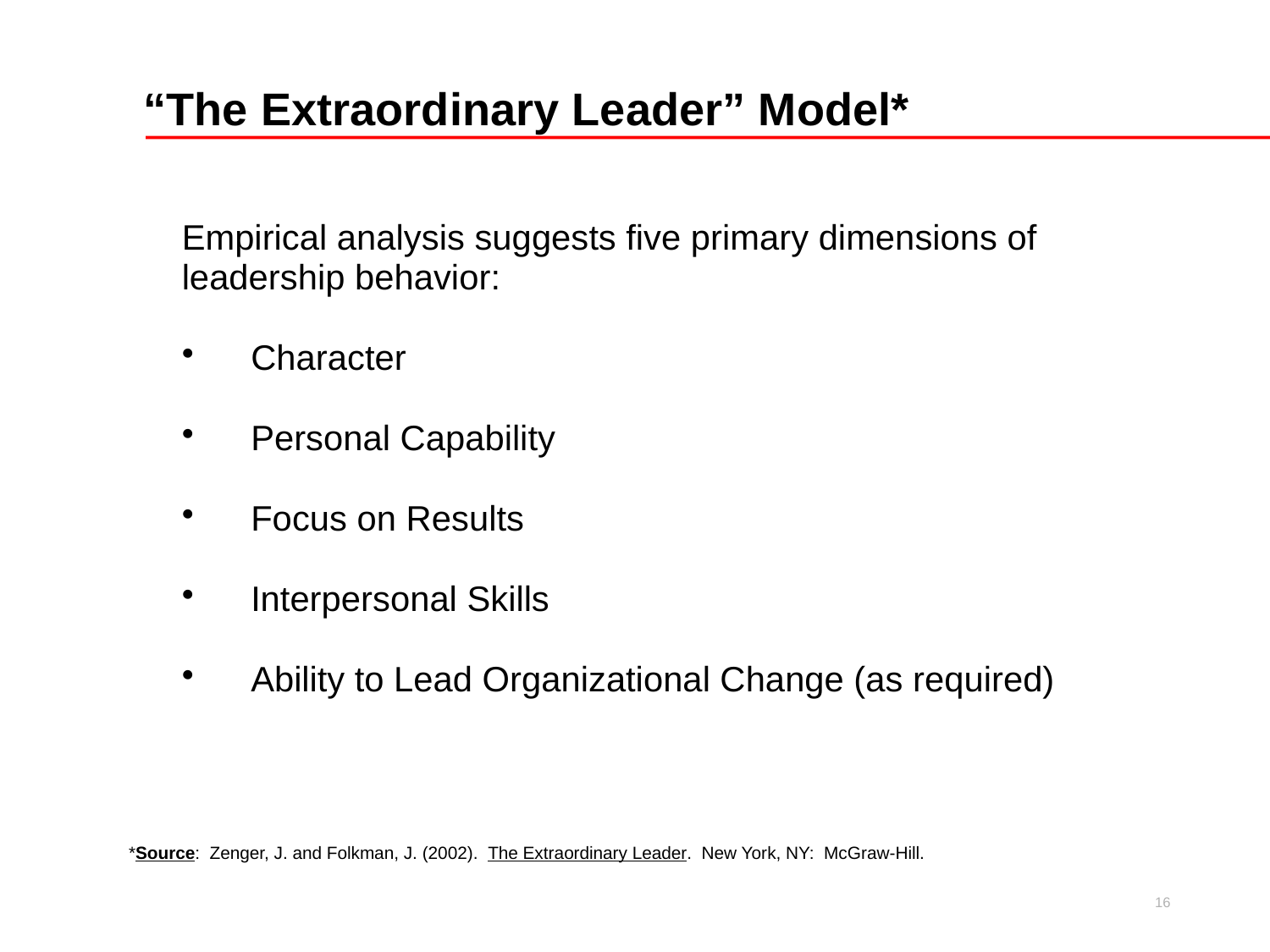

“The Extraordinary Leader” Model*
Empirical analysis suggests five primary dimensions of leadership behavior:

 	Character

 	Personal Capability

 	Focus on Results

 	Interpersonal Skills

 	Ability to Lead Organizational Change (as required)
*Source:  Zenger, J. and Folkman, J. (2002).  The Extraordinary Leader.  New York, NY:  McGraw-Hill.
16